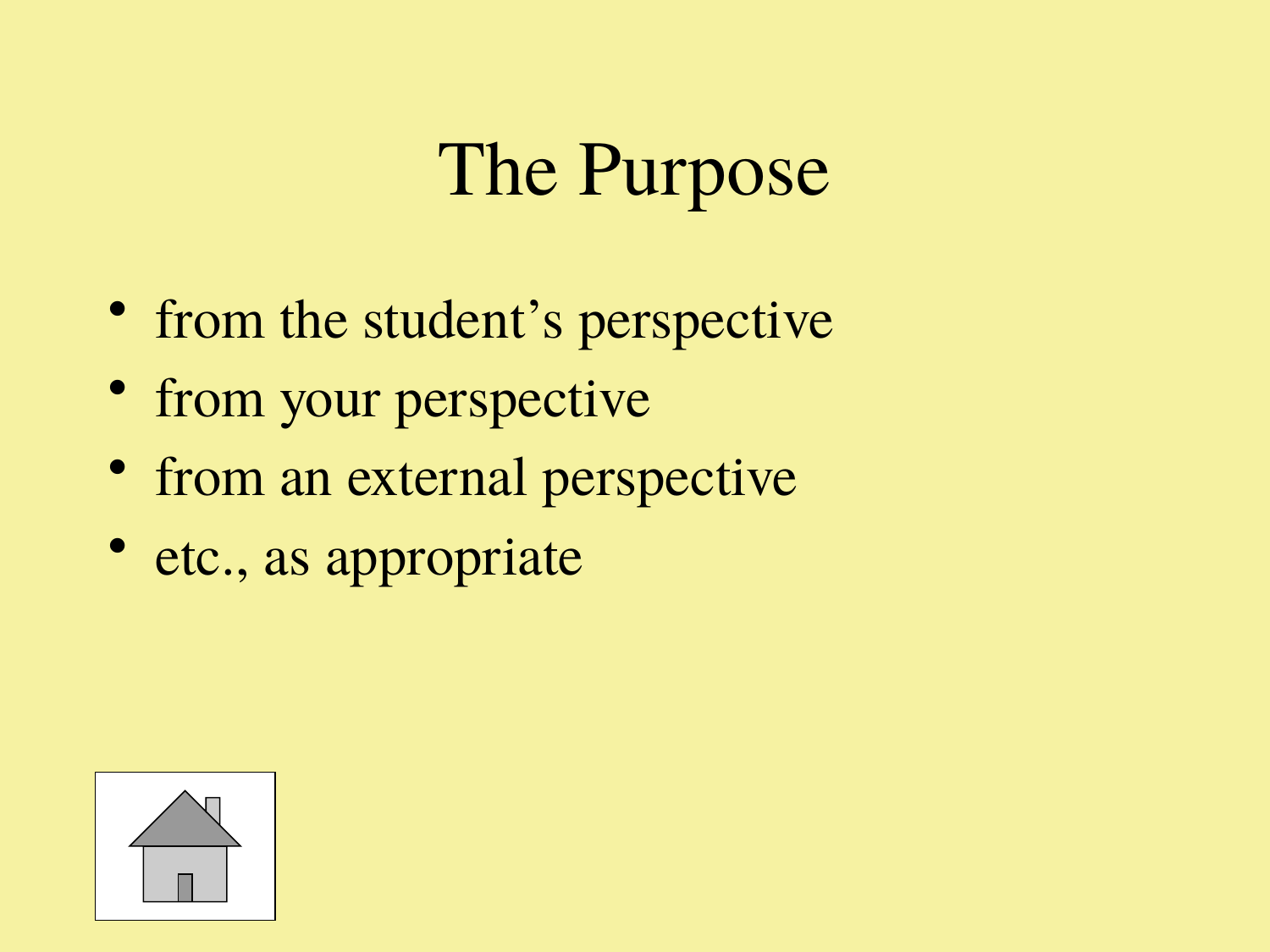

# The Purpose
from the student’s perspective
from your perspective
from an external perspective
etc., as appropriate